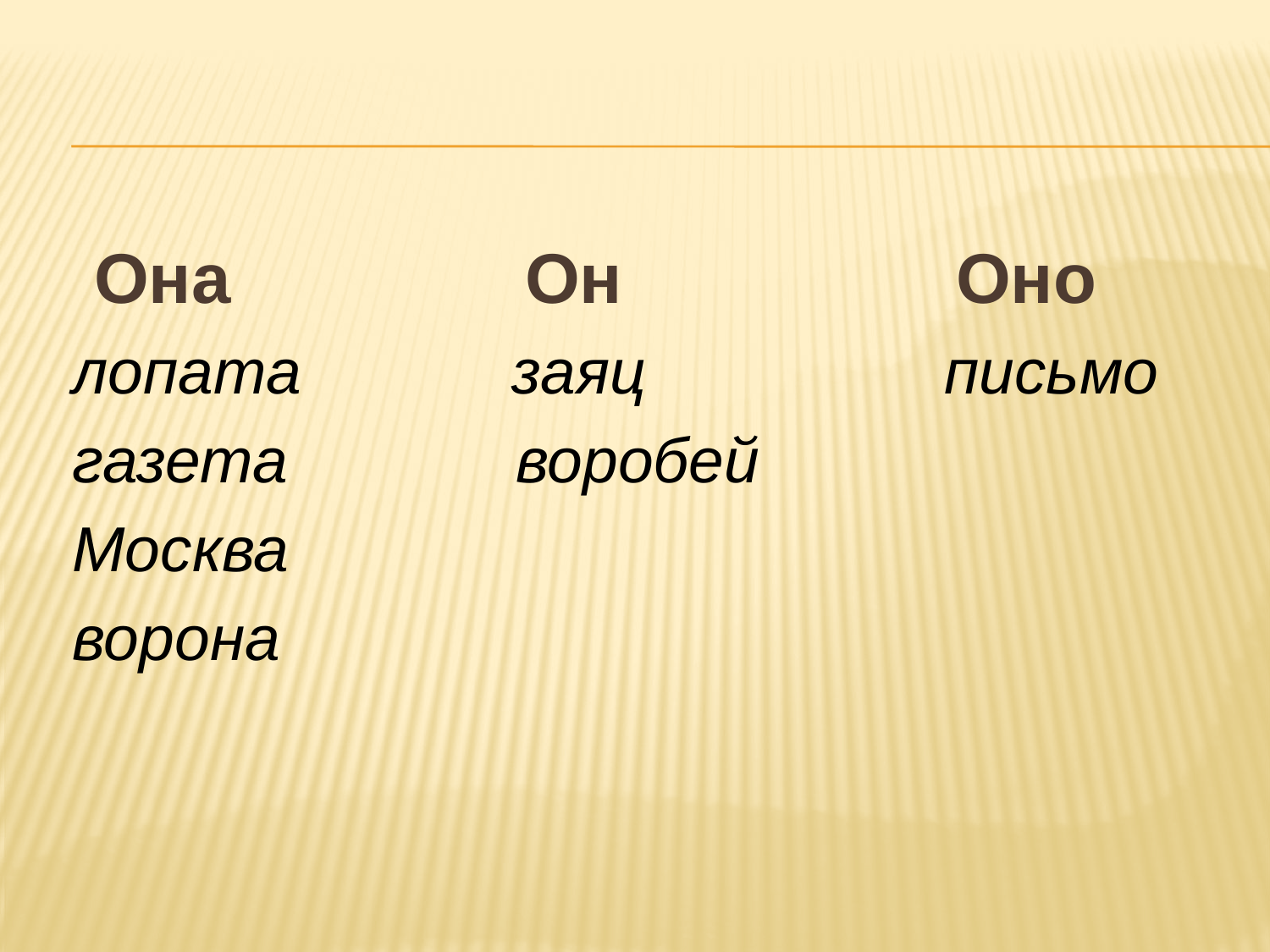

Она               Он                 Оно
 лопата            заяц                 письмо
 газета             воробей
 Москва
 ворона